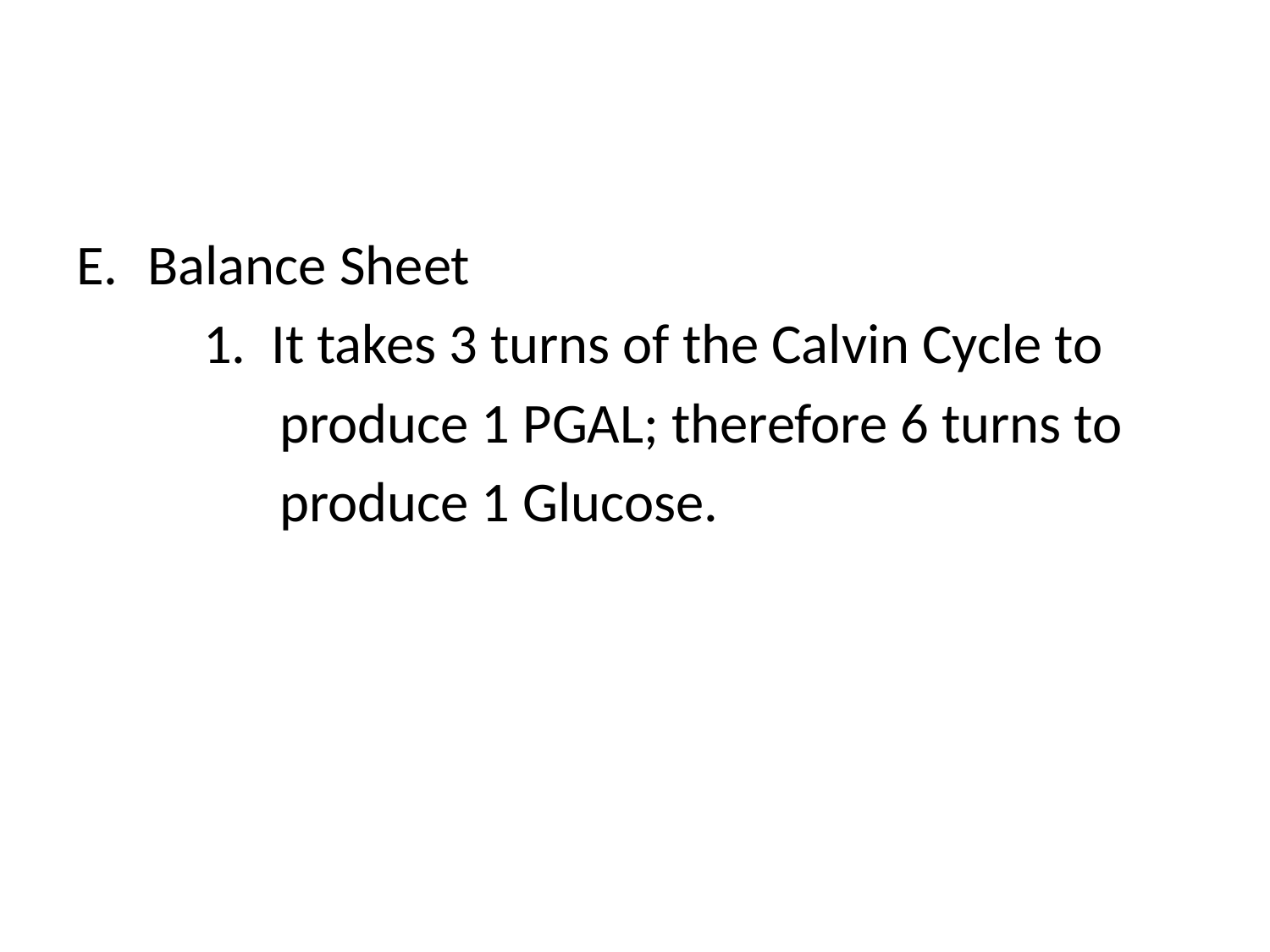

#
Balance Sheet
	1.  It takes 3 turns of the Calvin Cycle to
	      produce 1 PGAL; therefore 6 turns to
	      produce 1 Glucose.